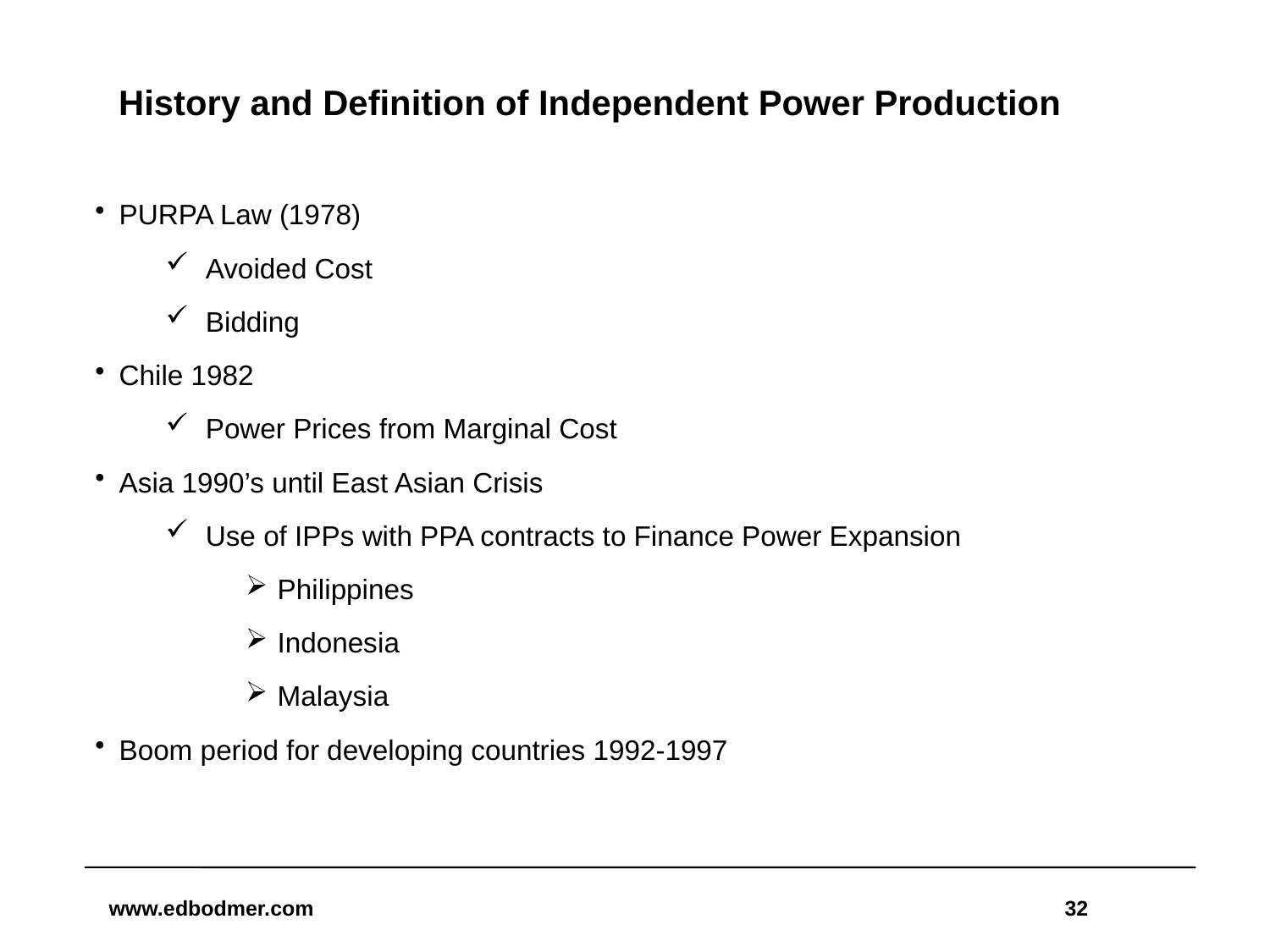

# History and Definition of Independent Power Production
PURPA Law (1978)
Avoided Cost
Bidding
Chile 1982
Power Prices from Marginal Cost
Asia 1990’s until East Asian Crisis
Use of IPPs with PPA contracts to Finance Power Expansion
Philippines
Indonesia
Malaysia
Boom period for developing countries 1992-1997